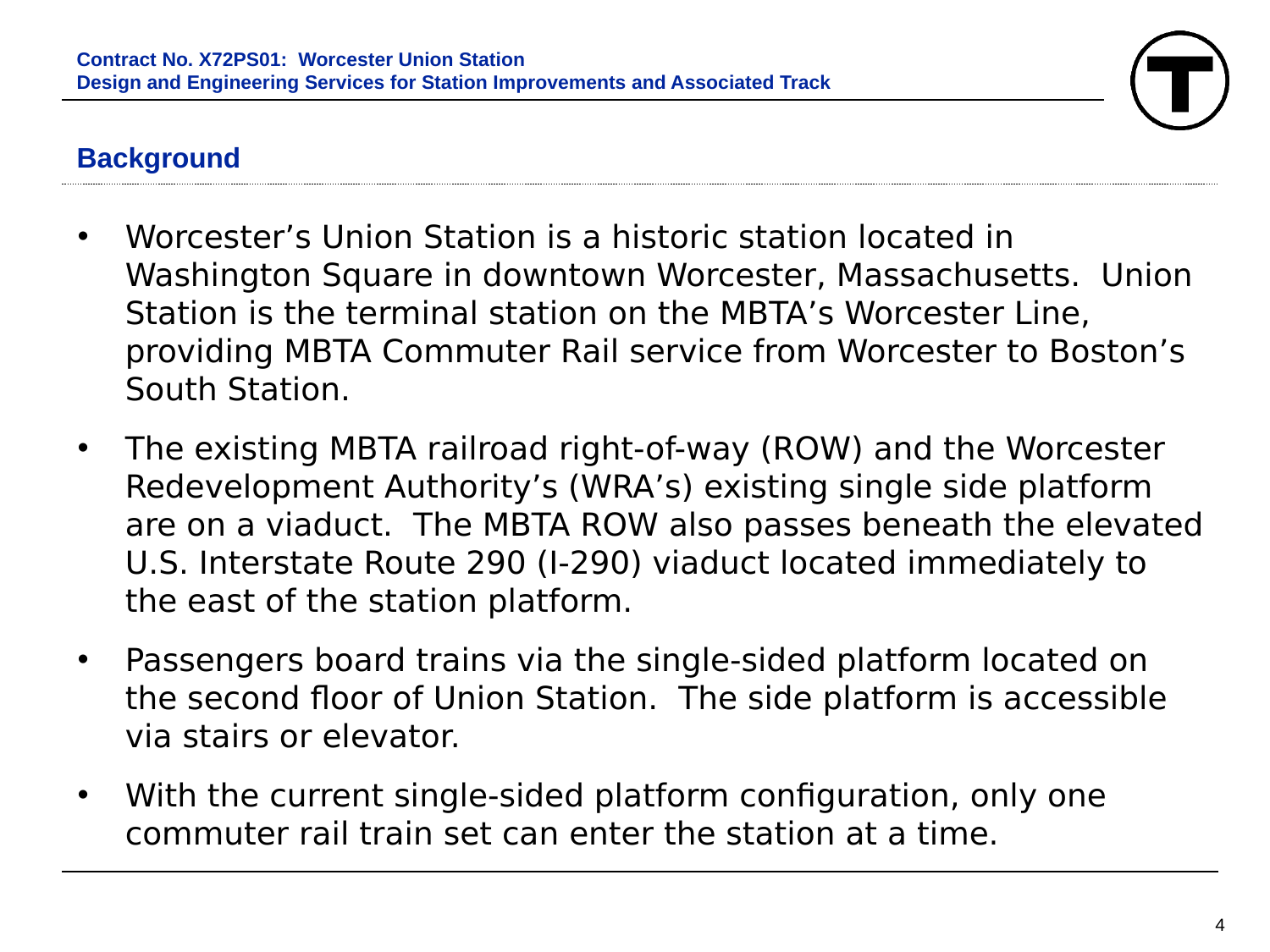

Contract No. X72PS01:  Worcester Union Station
Design and Engineering Services for Station Improvements and Associated Track
# Background
Worcester’s Union Station is a historic station located in Washington Square in downtown Worcester, Massachusetts.  Union Station is the terminal station on the MBTA’s Worcester Line, providing MBTA Commuter Rail service from Worcester to Boston’s South Station.
The existing MBTA railroad right-of-way (ROW) and the Worcester Redevelopment Authority’s (WRA’s) existing single side platform are on a viaduct.  The MBTA ROW also passes beneath the elevated U.S. Interstate Route 290 (I-290) viaduct located immediately to the east of the station platform.
Passengers board trains via the single-sided platform located on the second floor of Union Station.  The side platform is accessible via stairs or elevator.
With the current single-sided platform configuration, only one commuter rail train set can enter the station at a time.